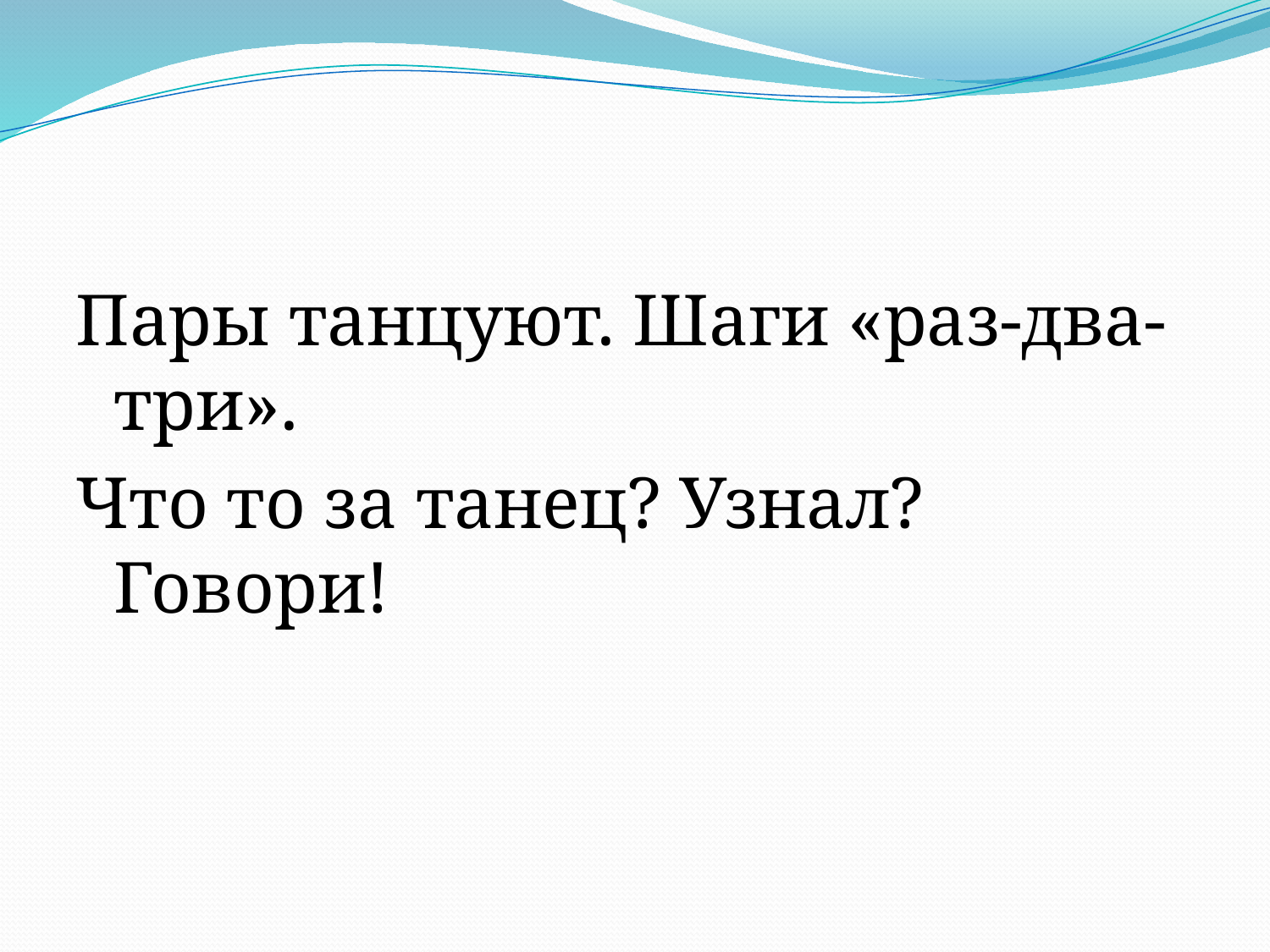

Пары танцуют. Шаги «раз-два-три».
Что то за танец? Узнал? Говори!